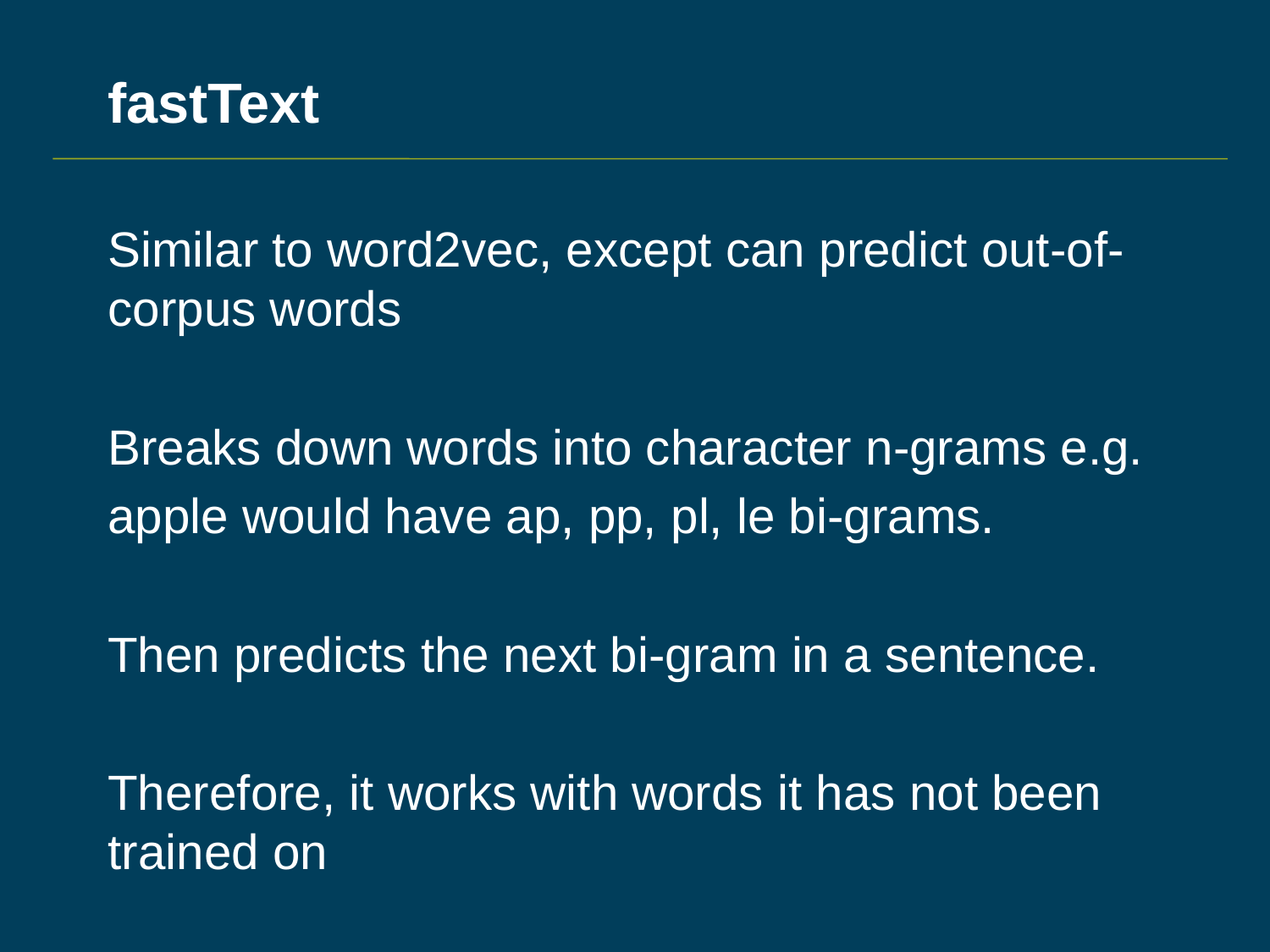

# fastText
Similar to word2vec, except can predict out-of-corpus words

Breaks down words into character n-grams e.g.
apple would have ap, pp, pl, le bi-grams.

Then predicts the next bi-gram in a sentence.

Therefore, it works with words it has not been trained on